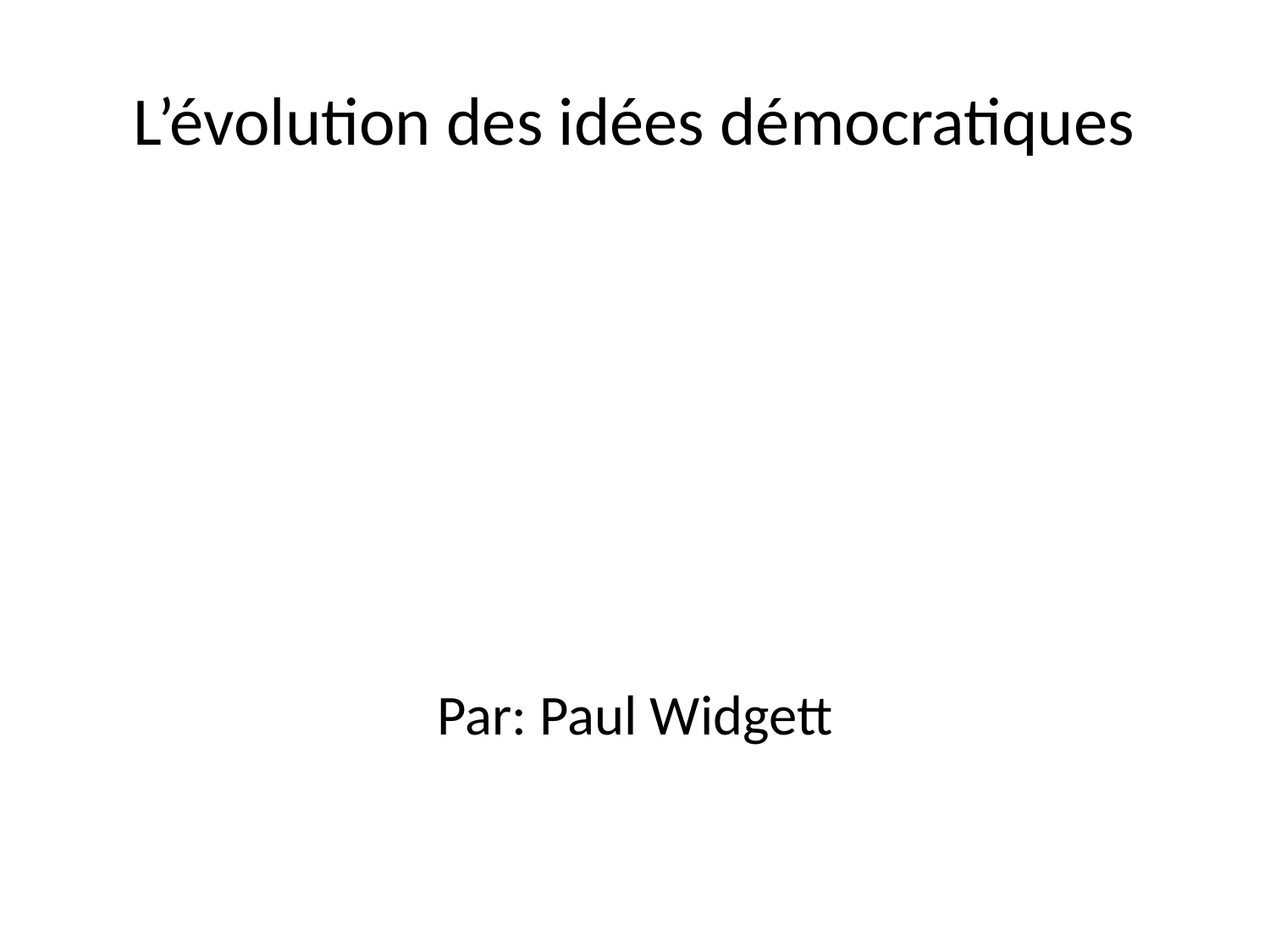

# L’évolution des idées démocratiques
Par: Paul Widgett